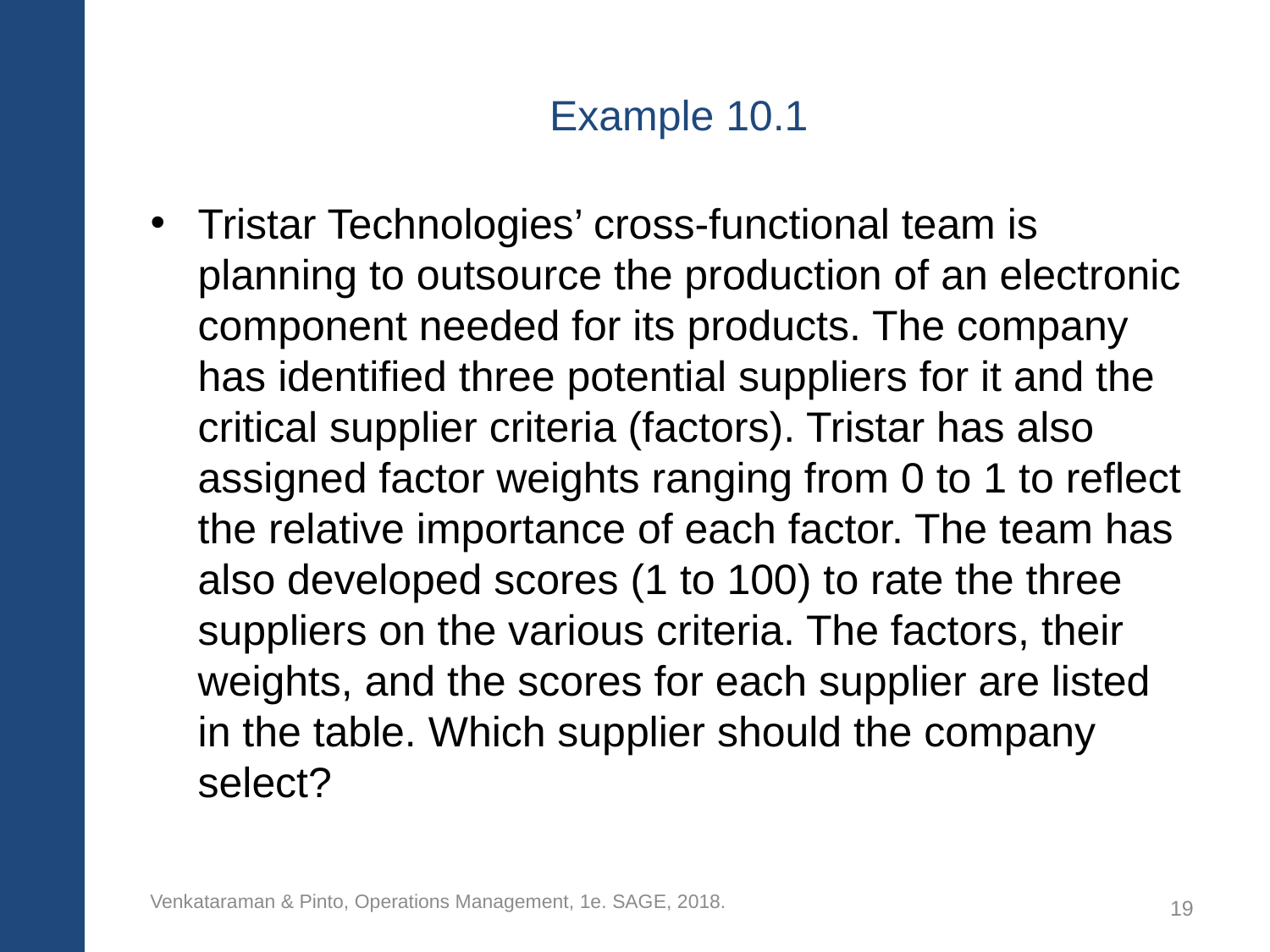

# Example 10.1
Tristar Technologies’ cross-functional team is planning to outsource the production of an electronic component needed for its products. The company has identified three potential suppliers for it and the critical supplier criteria (factors). Tristar has also assigned factor weights ranging from 0 to 1 to reflect the relative importance of each factor. The team has also developed scores (1 to 100) to rate the three suppliers on the various criteria. The factors, their weights, and the scores for each supplier are listed in the table. Which supplier should the company select?
Venkataraman & Pinto, Operations Management, 1e. SAGE, 2018.
19